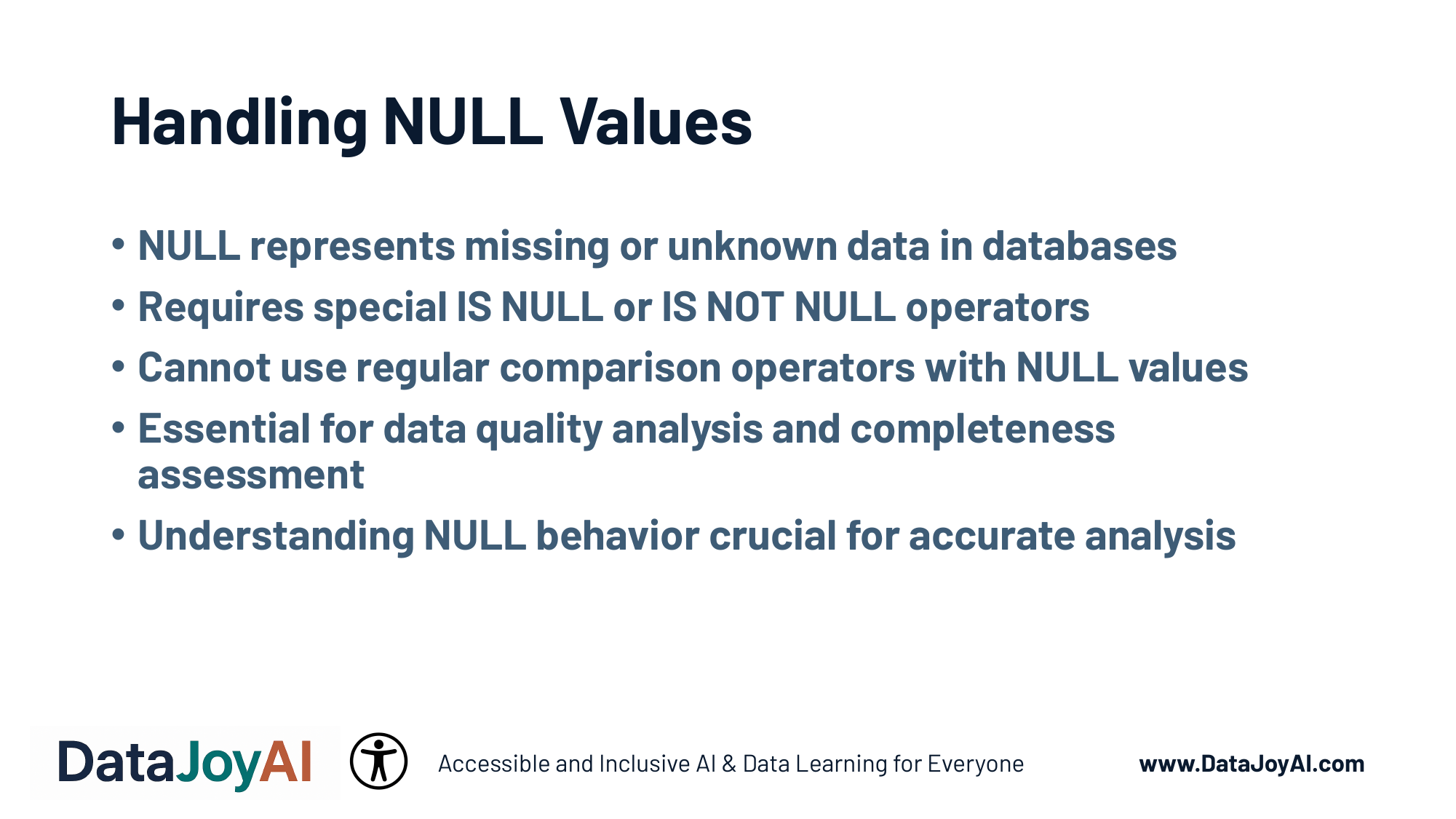

# Handling NULL Values
NULL represents missing or unknown data in databases
Requires special IS NULL or IS NOT NULL operators
Cannot use regular comparison operators with NULL values
Essential for data quality analysis and completeness assessment
Understanding NULL behavior crucial for accurate analysis